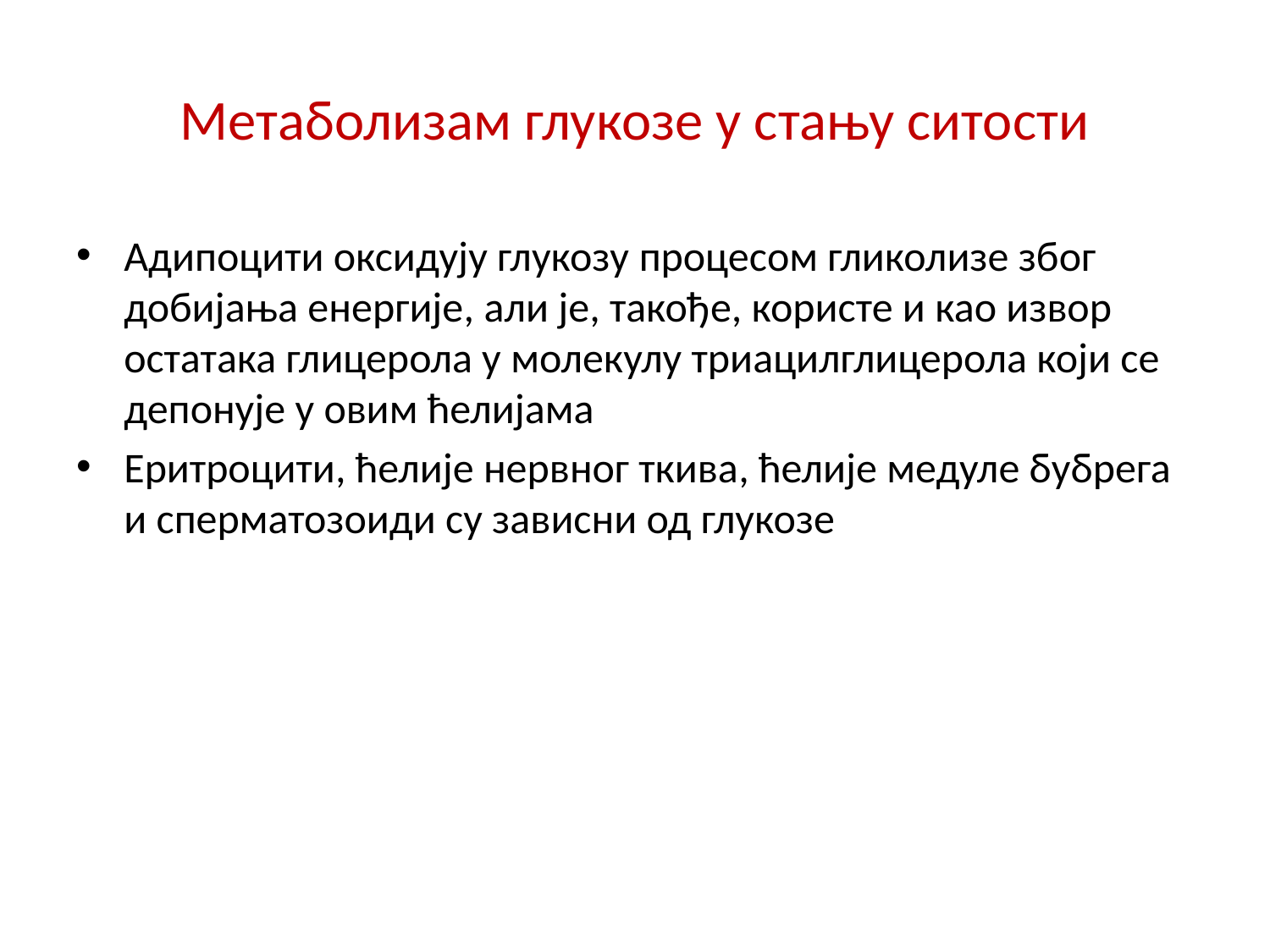

# Метаболизам глукозе у стању ситости
Адипоцити оксидују глукозу процесом гликолизе због добијања енергије, али је, такође, користе и као извор остатака глицерола у молекулу триацилглицерола који се депонује у овим ћелијама
Еритроцити, ћелије нервног ткива, ћелије медуле бубрега и сперматозоиди су зависни од глукозе